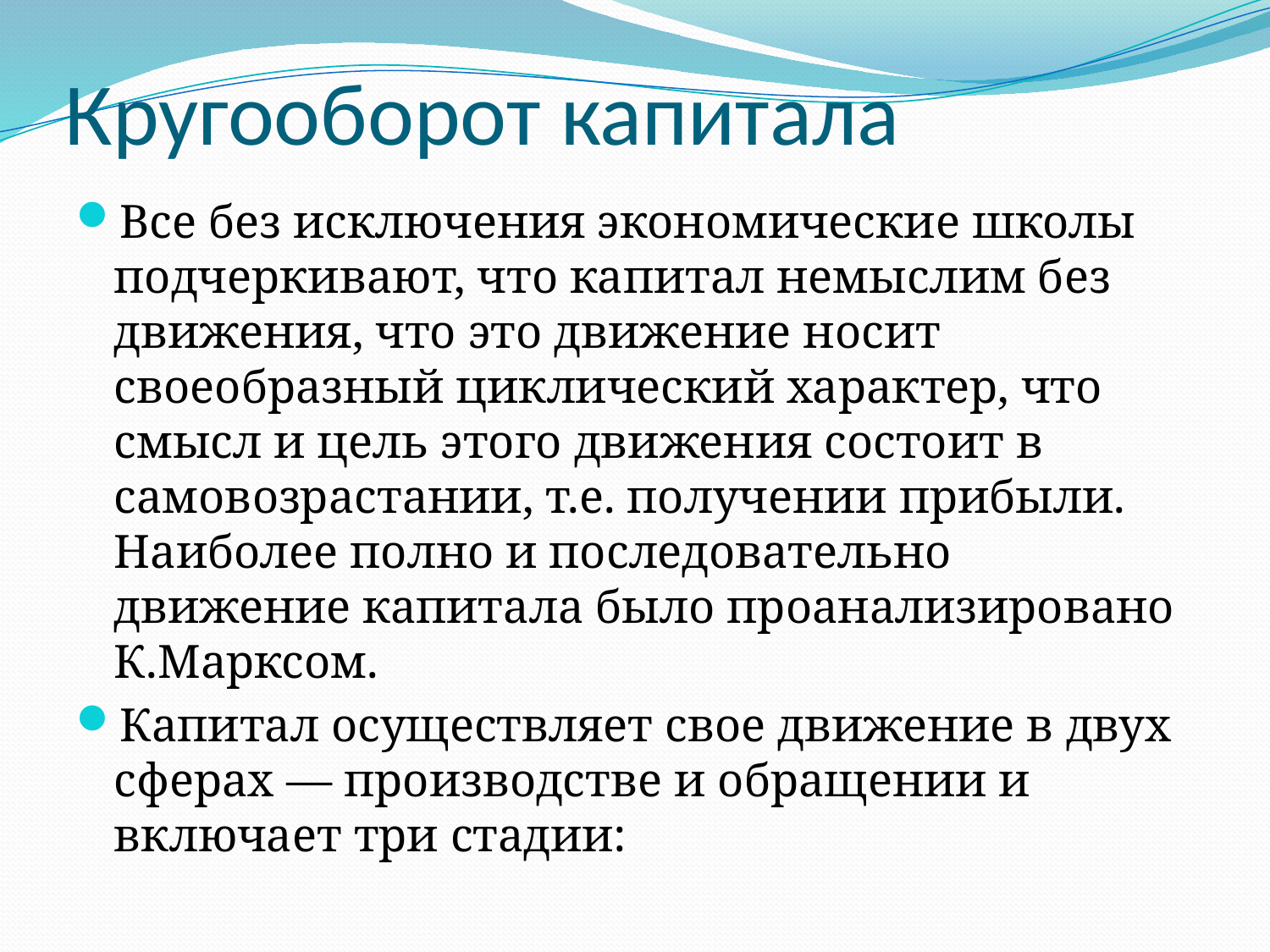

# Кругооборот капитала
Все без исключения экономические школы подчеркивают, что капитал немыслим без движения, что это движение носит своеобразный циклический характер, что смысл и цель этого движения состоит в самовозрастании, т.е. получении прибыли. Наиболее полно и последовательно движение капитала было проанализировано К.Марксом.
Капитал осуществляет свое движение в двух сферах — производстве и обращении и включает три стадии: